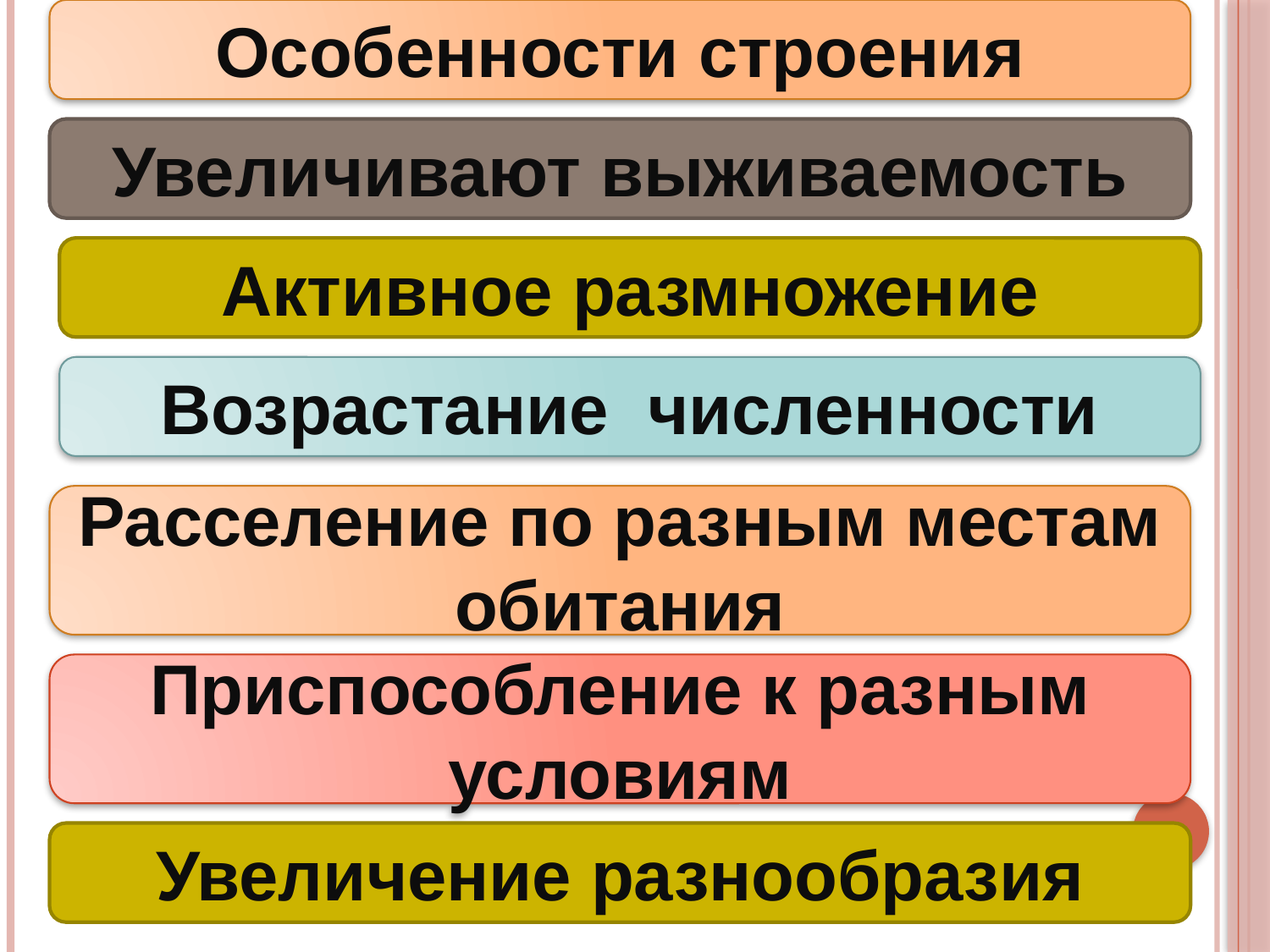

Особенности строения
Увеличивают выживаемость
Активное размножение
Возрастание  численности
Расселение по разным местам обитания
Приспособление к разным условиям
Увеличение разнообразия